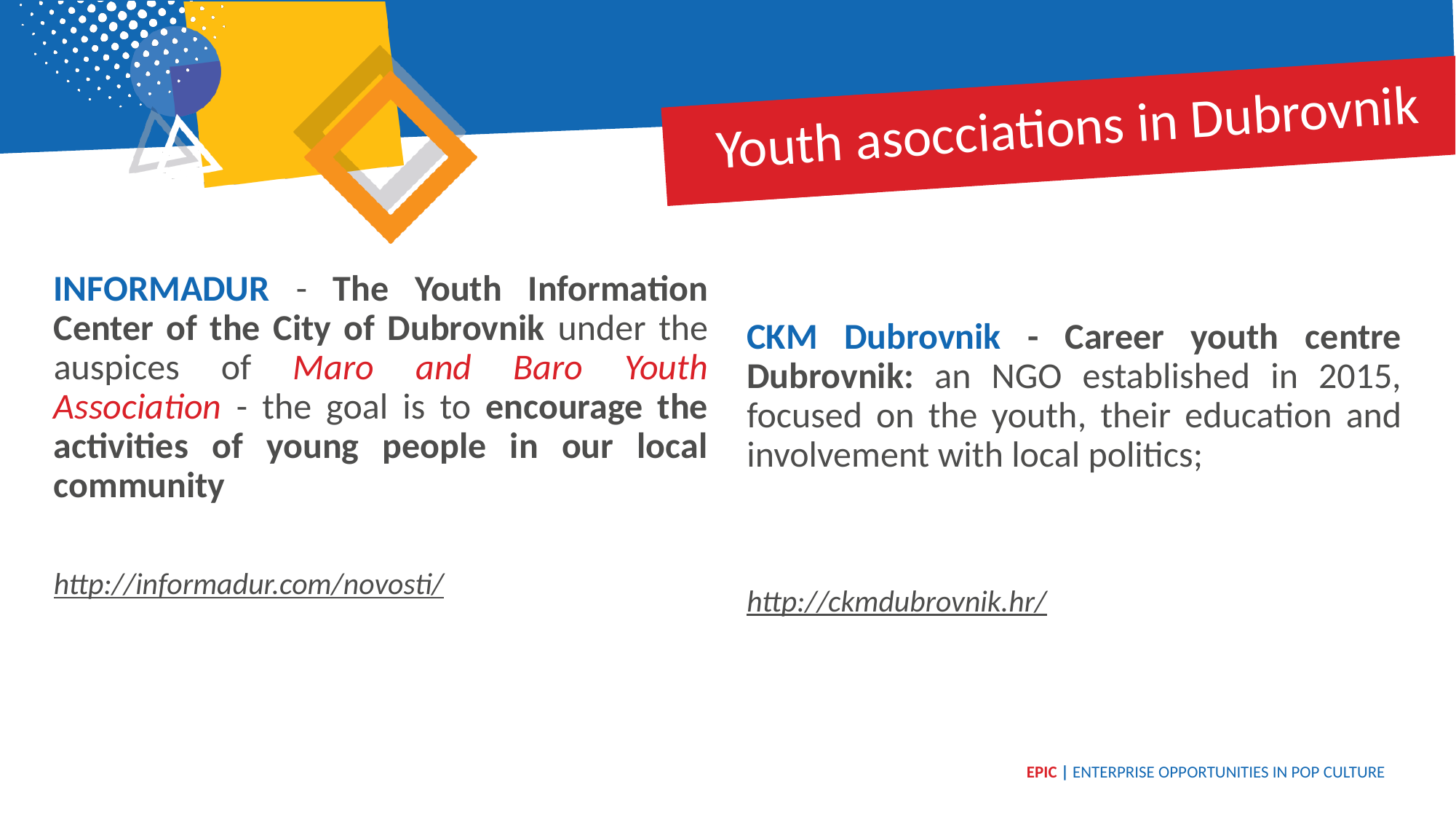

Youth asocciations in Dubrovnik

INFORMADUR - The Youth Information Center of the City of Dubrovnik under the auspices of Maro and Baro Youth Association - the goal is to encourage the activities of young people in our local community

http://informadur.com/novosti/

CKM Dubrovnik - Career youth centre Dubrovnik: an NGO established in 2015, focused on the youth, their education and involvement with local politics;

http://ckmdubrovnik.hr/